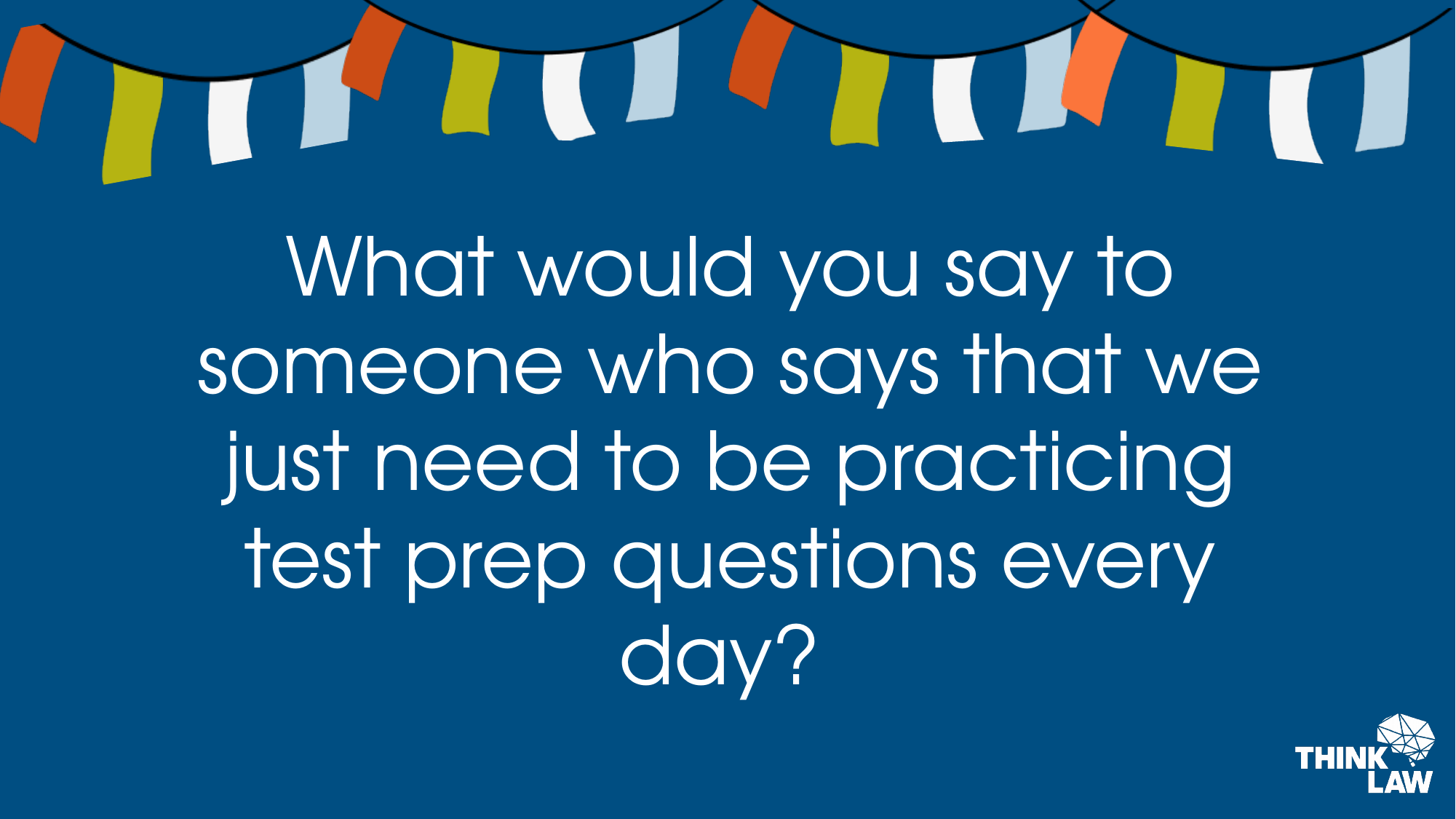

What would you say to someone who says that we just need to be practicing test prep questions every day?